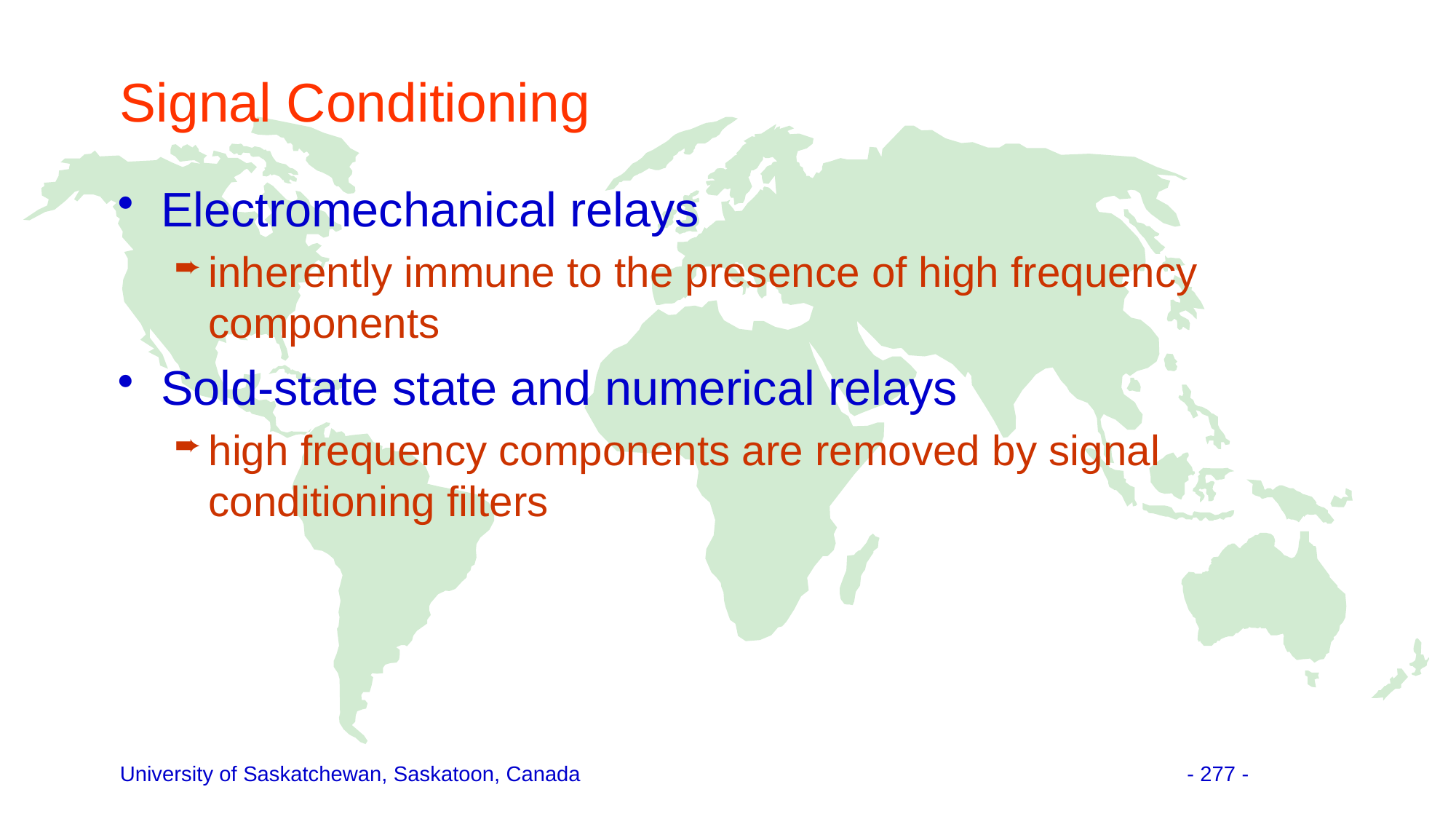

# Signal Conditioning
Electromechanical relays
inherently immune to the presence of high frequency components
Sold-state state and numerical relays
high frequency components are removed by signal conditioning filters